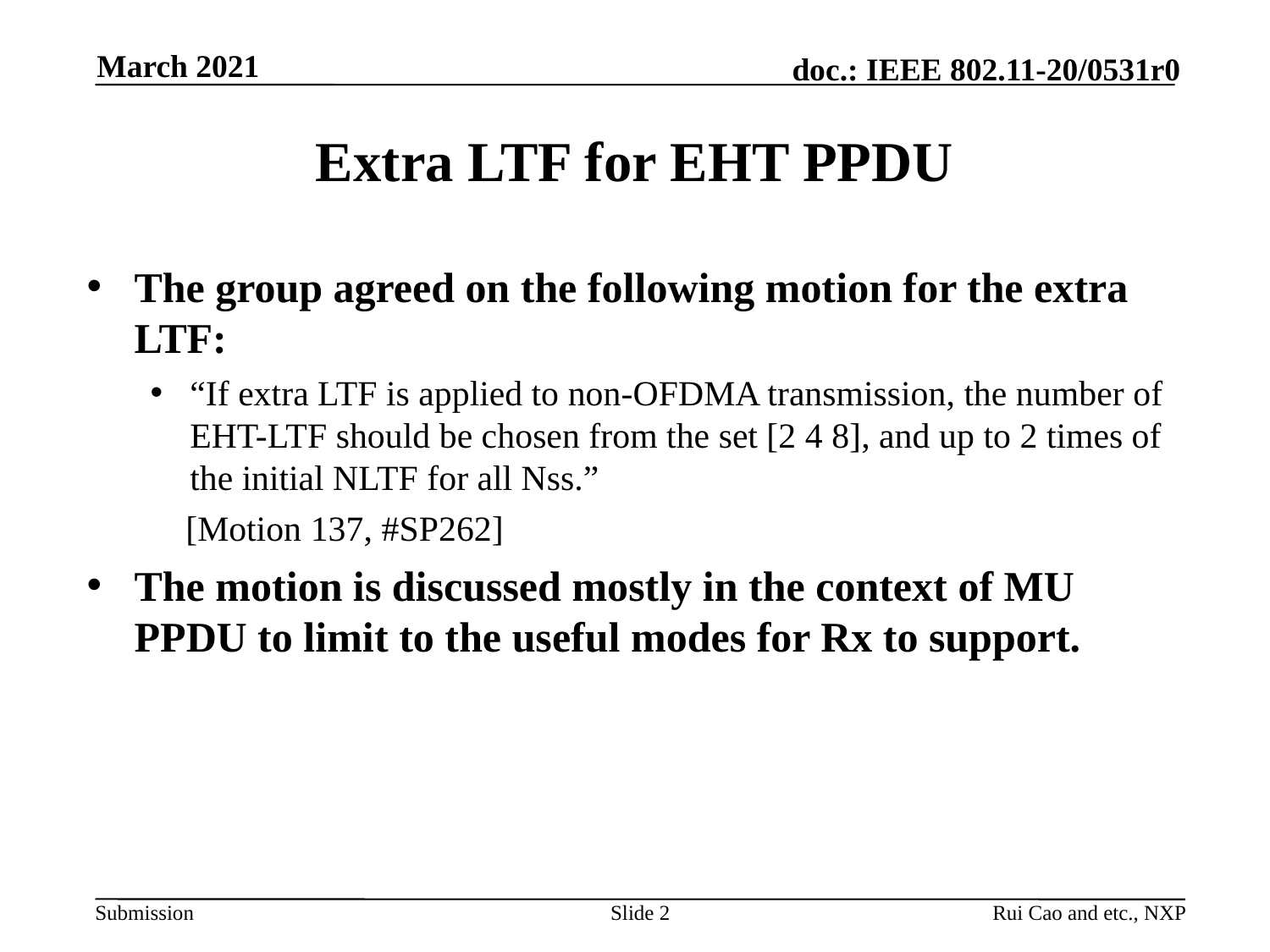

March 2021
# Extra LTF for EHT PPDU
The group agreed on the following motion for the extra LTF:
“If extra LTF is applied to non-OFDMA transmission, the number of EHT-LTF should be chosen from the set [2 4 8], and up to 2 times of the initial NLTF for all Nss.”
    [Motion 137, #SP262]
The motion is discussed mostly in the context of MU PPDU to limit to the useful modes for Rx to support.

Slide 2
Rui Cao and etc., NXP